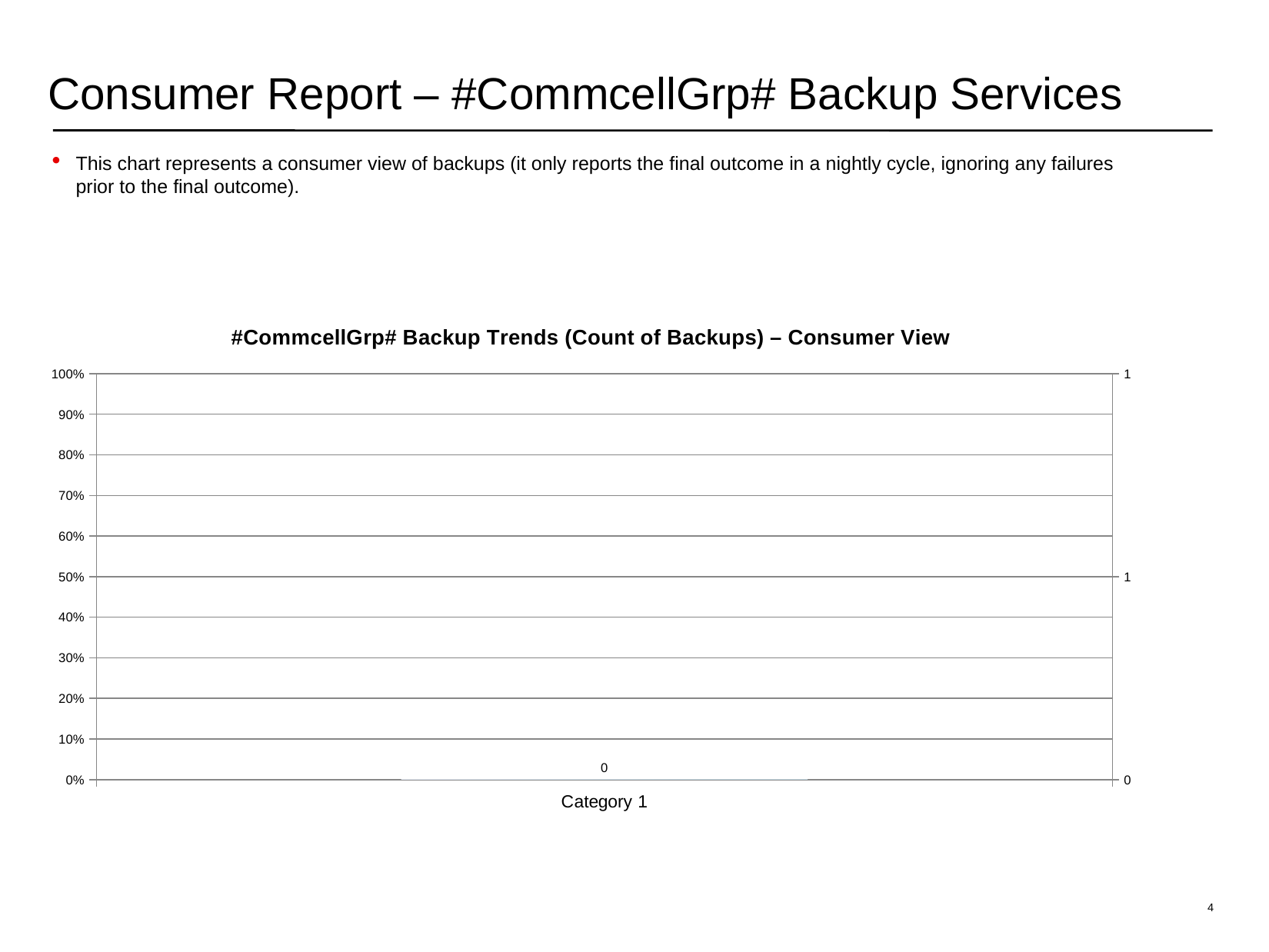

# Consumer Report – #CommcellGrp# Backup Services

This chart represents a consumer view of backups (it only reports the final outcome in a nightly cycle, ignoring any failures prior to the final outcome).

### Chart: #CommcellGrp# Backup Trends (Count of Backups) – Consumer View

| Category | Series 1 | Series 2 |
|---|---|---|
| Category 1 | 0.0 | 0.0 |
4